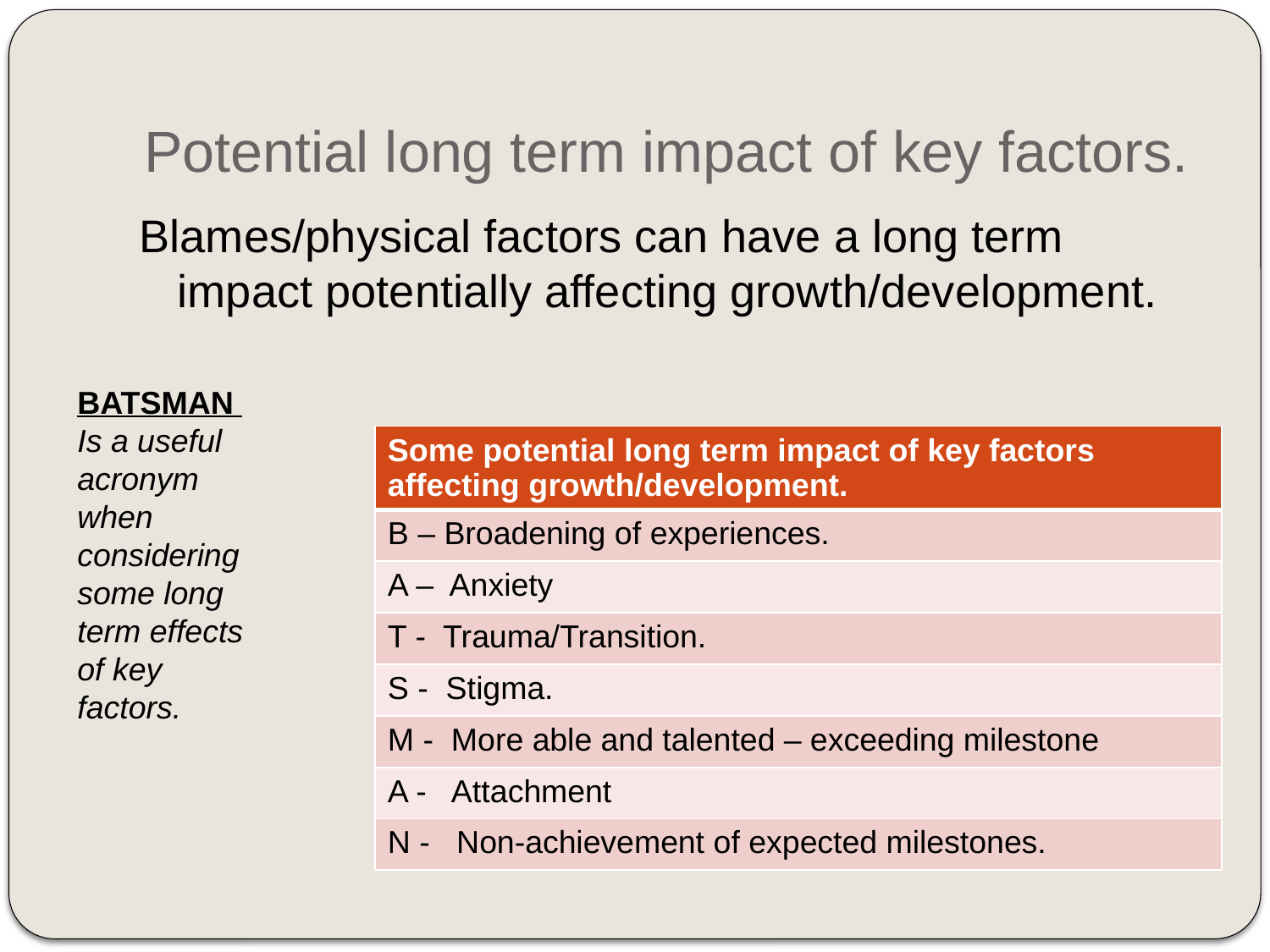

# Potential long term impact of key factors.
Blames/physical factors can have a long term impact potentially affecting growth/development.
BATSMAN
Is a useful acronym when considering some long term effects of key factors.
| Some potential long term impact of key factors affecting growth/development. |
| --- |
| B – Broadening of experiences. |
| A – Anxiety |
| T - Trauma/Transition. |
| S - Stigma. |
| M - More able and talented – exceeding milestone |
| A - Attachment |
| N - Non-achievement of expected milestones. |